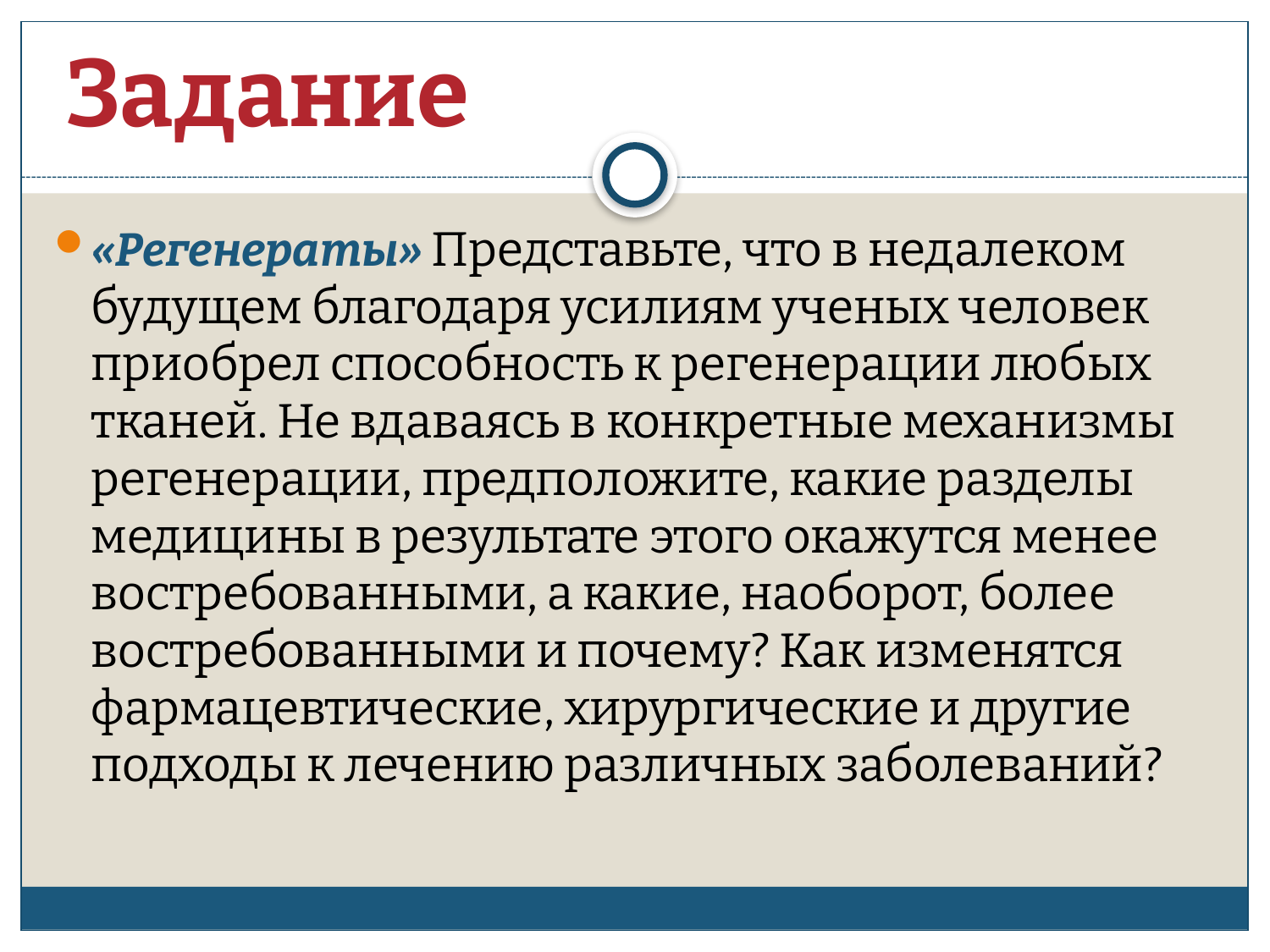

# Задание
«Регенераты» Представьте, что в недалеком будущем благодаря усилиям ученых человек приобрел способность к регенерации любых тканей. Не вдаваясь в конкретные механизмы регенерации, предположите, какие разделы медицины в результате этого окажутся менее востребованными, а какие, наоборот, более востребованными и почему? Как изменятся фармацевтические, хирургические и другие подходы к лечению различных заболеваний?